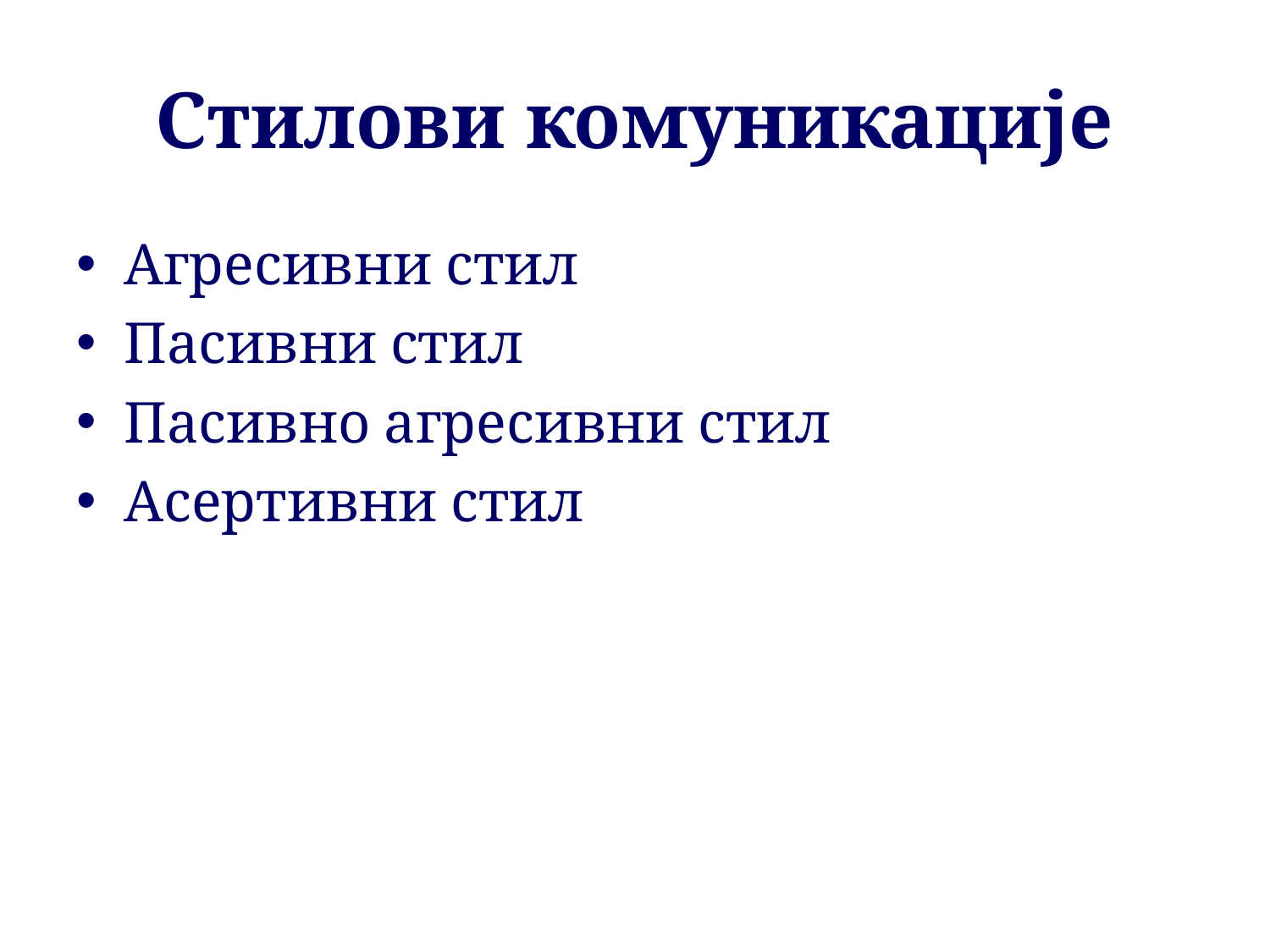

# Стилови комуникације
Агресивни стил
Пасивни стил
Пасивно агресивни стил
Асертивни стил